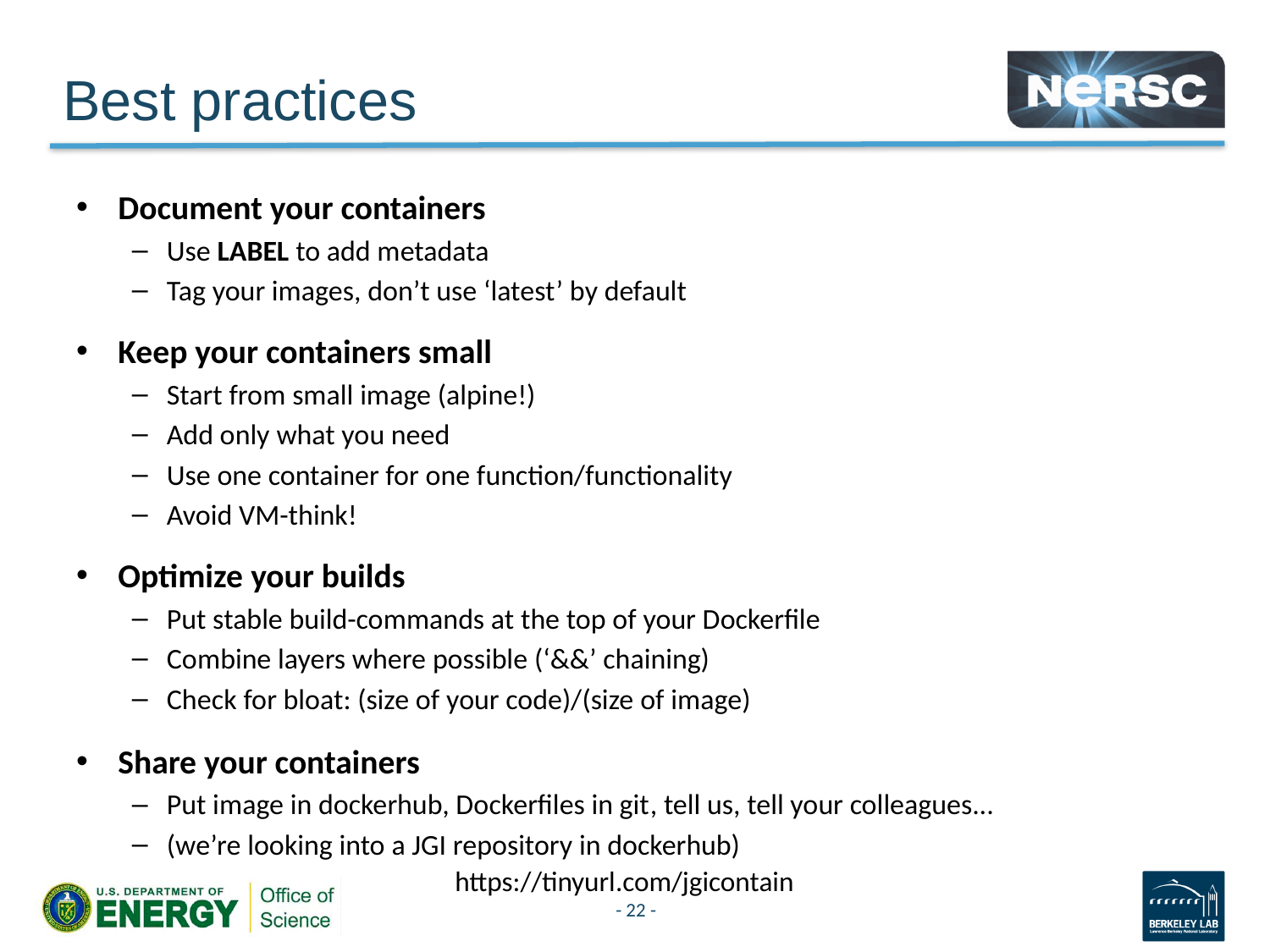

# Best practices
Document your containers
Use LABEL to add metadata
Tag your images, don’t use ‘latest’ by default

Keep your containers small
Start from small image (alpine!)
Add only what you need
Use one container for one function/functionality
Avoid VM-think!

Optimize your builds
Put stable build-commands at the top of your Dockerfile
Combine layers where possible (‘&&’ chaining)
Check for bloat: (size of your code)/(size of image)

Share your containers
Put image in dockerhub, Dockerfiles in git, tell us, tell your colleagues...
(we’re looking into a JGI repository in dockerhub)
https://tinyurl.com/jgicontain
- 22 -